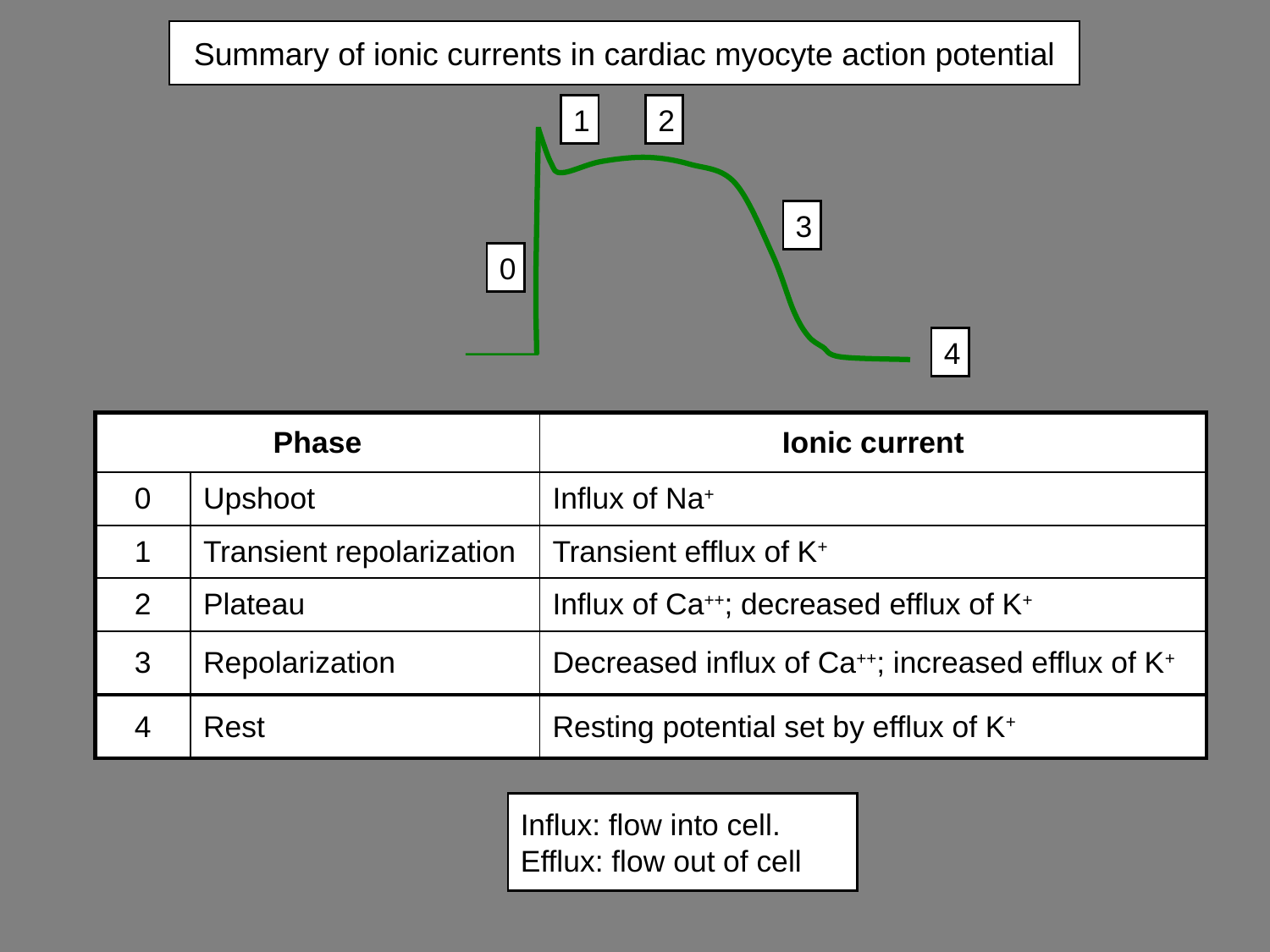

# Summary of ionic currents in cardiac myocyte action potential
1
2

3
0
4
| Phase |  | Ionic current |
| --- | --- | --- |
| 0 | Upshoot | Influx of Na+ |
| 1 | Transient repolarization | Transient efflux of K+ |
| 2 | Plateau | Influx of Ca++; decreased efflux of K+ |
| 3 | Repolarization | Decreased influx of Ca++; increased efflux of K+ |
| 4 | Rest | Resting potential set by efflux of K+ |
Influx: flow into cell.
Efflux: flow out of cell